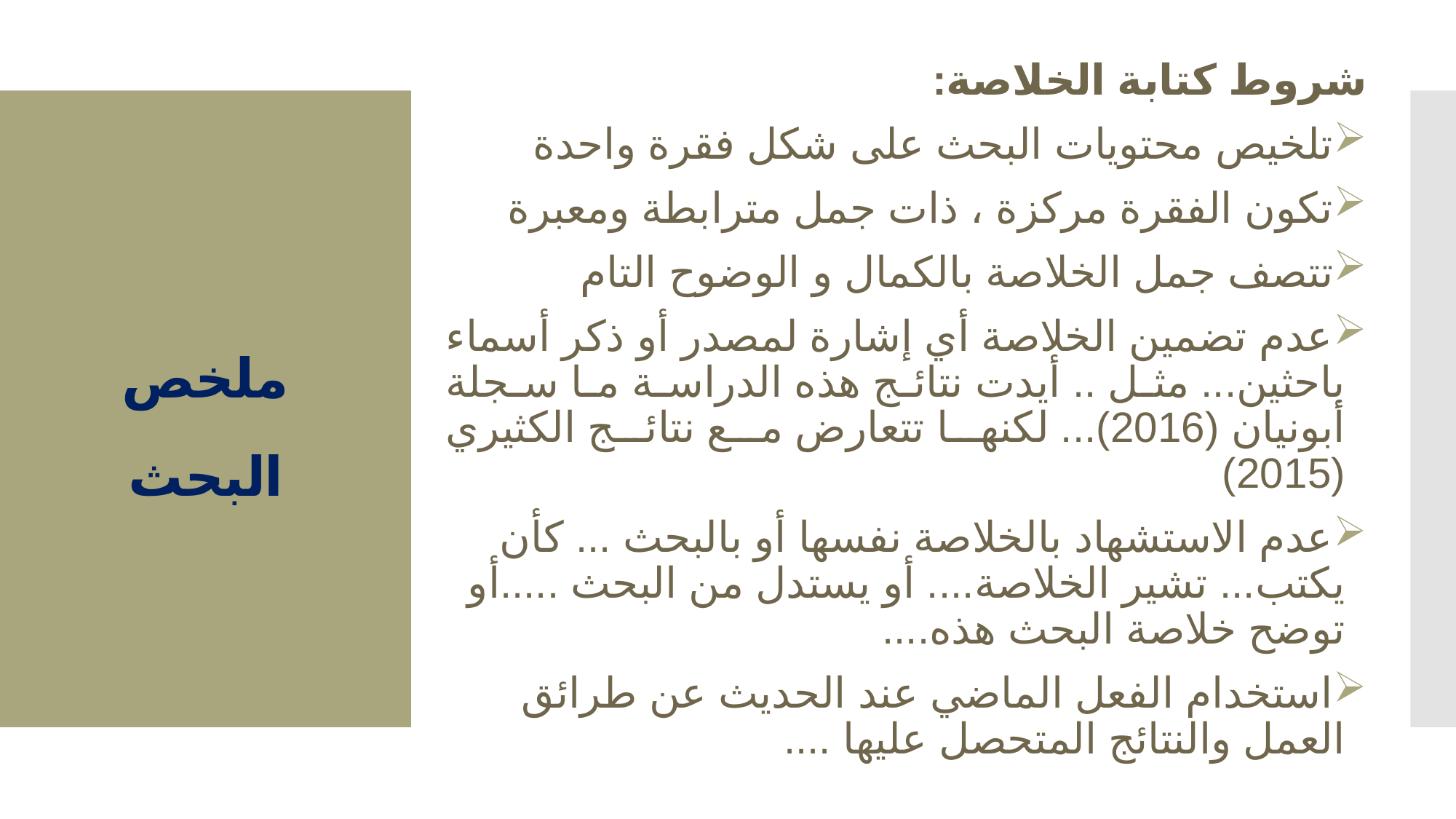

شروط كتابة الخلاصة:
تلخيص محتويات البحث على شكل فقرة واحدة
تكون الفقرة مركزة ، ذات جمل مترابطة ومعبرة
تتصف جمل الخلاصة بالكمال و الوضوح التام
عدم تضمين الخلاصة أي إشارة لمصدر أو ذكر أسماء باحثين... مثل .. أيدت نتائج هذه الدراسة ما سجلة أبونيان (2016)... لكنها تتعارض مع نتائج الكثيري (2015)
عدم الاستشهاد بالخلاصة نفسها أو بالبحث ... كأن يكتب... تشير الخلاصة.... أو يستدل من البحث .....أو توضح خلاصة البحث هذه....
استخدام الفعل الماضي عند الحديث عن طرائق العمل والنتائج المتحصل عليها ....
# ملخص البحث